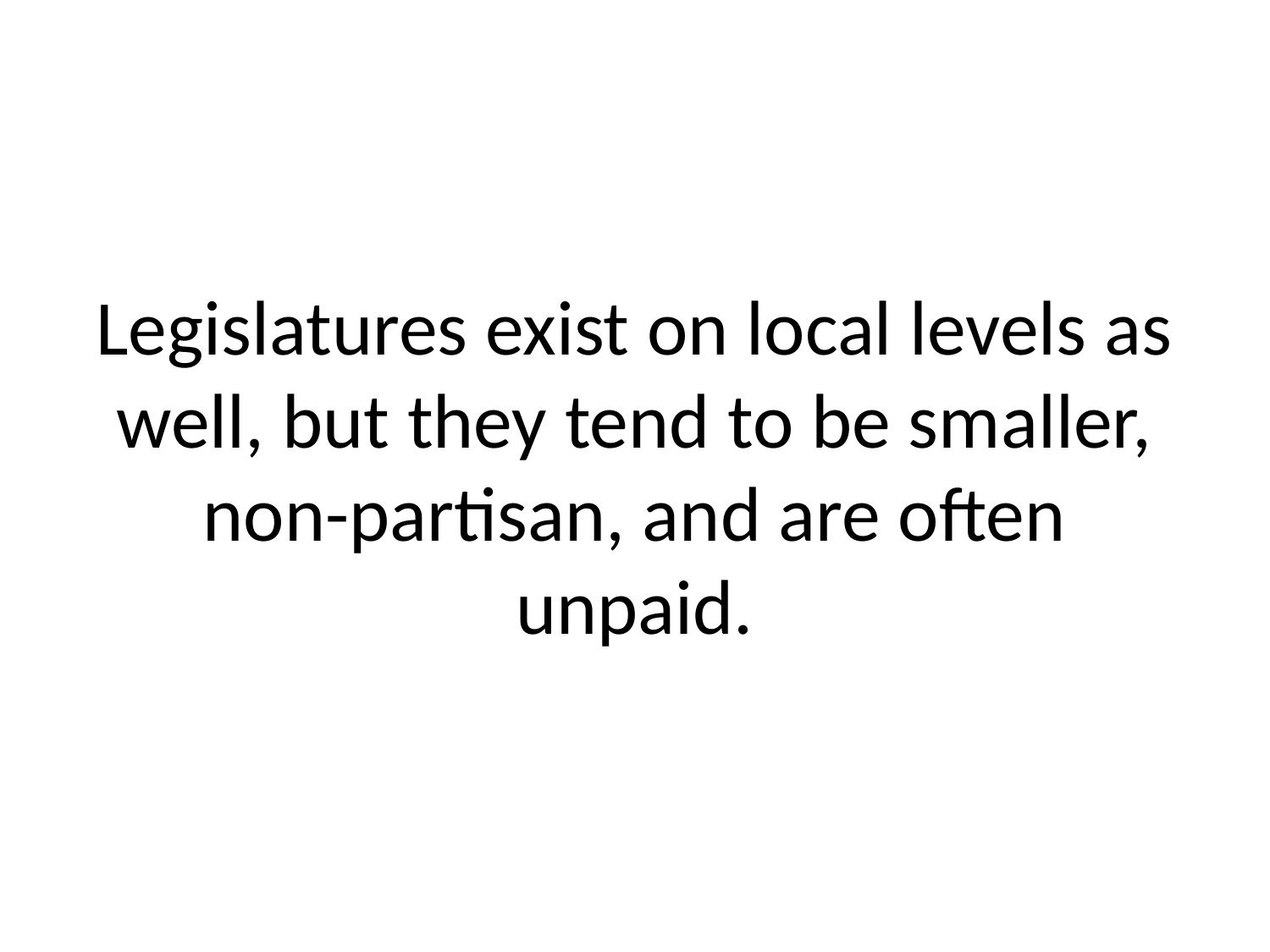

# Legislatures exist on local levels as well, but they tend to be smaller, non-partisan, and are often unpaid.